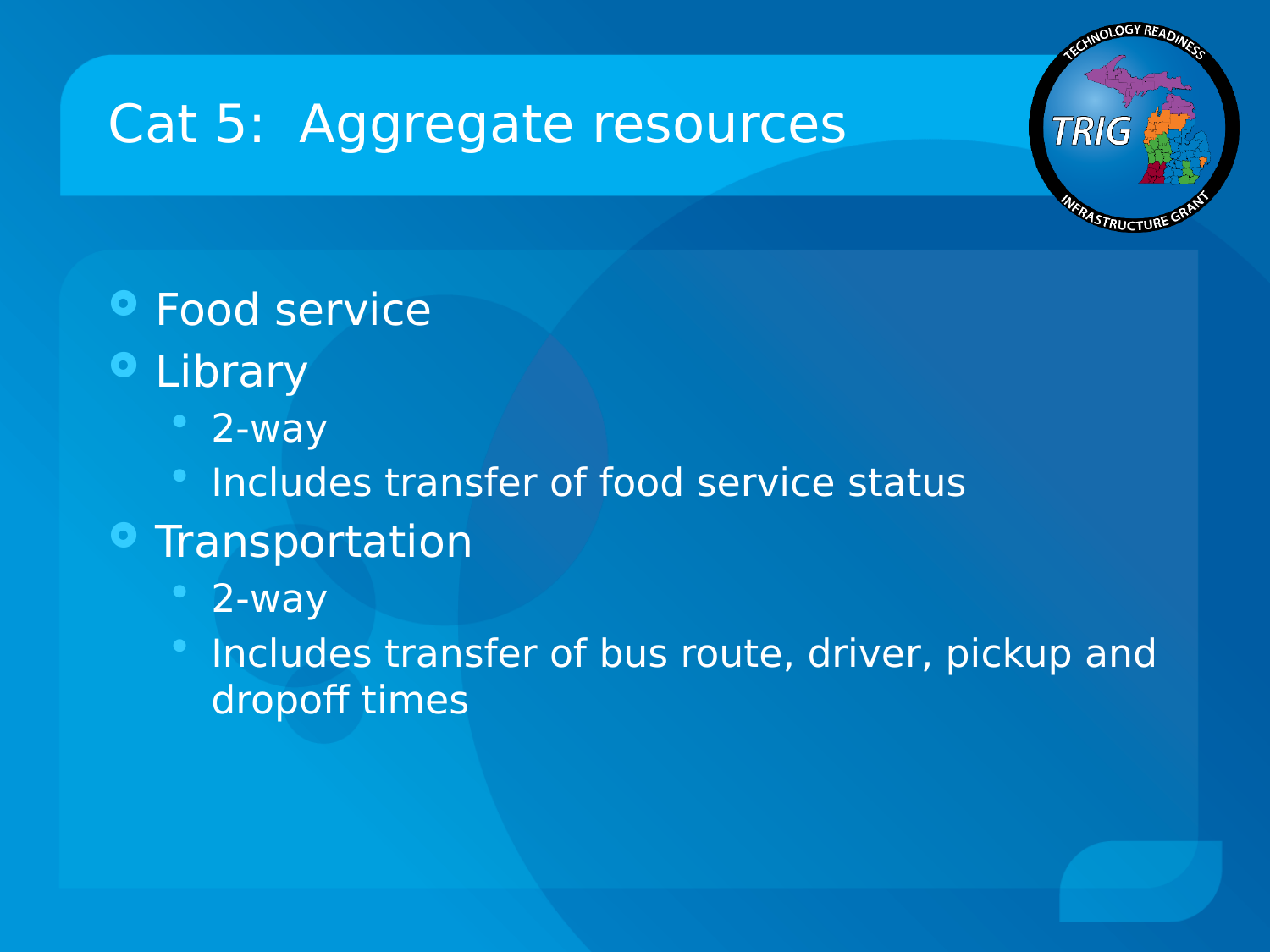

# Cat 5:  Aggregate resources
Food service
Library
2-way
Includes transfer of food service status
Transportation
2-way
Includes transfer of bus route, driver, pickup and dropoff times